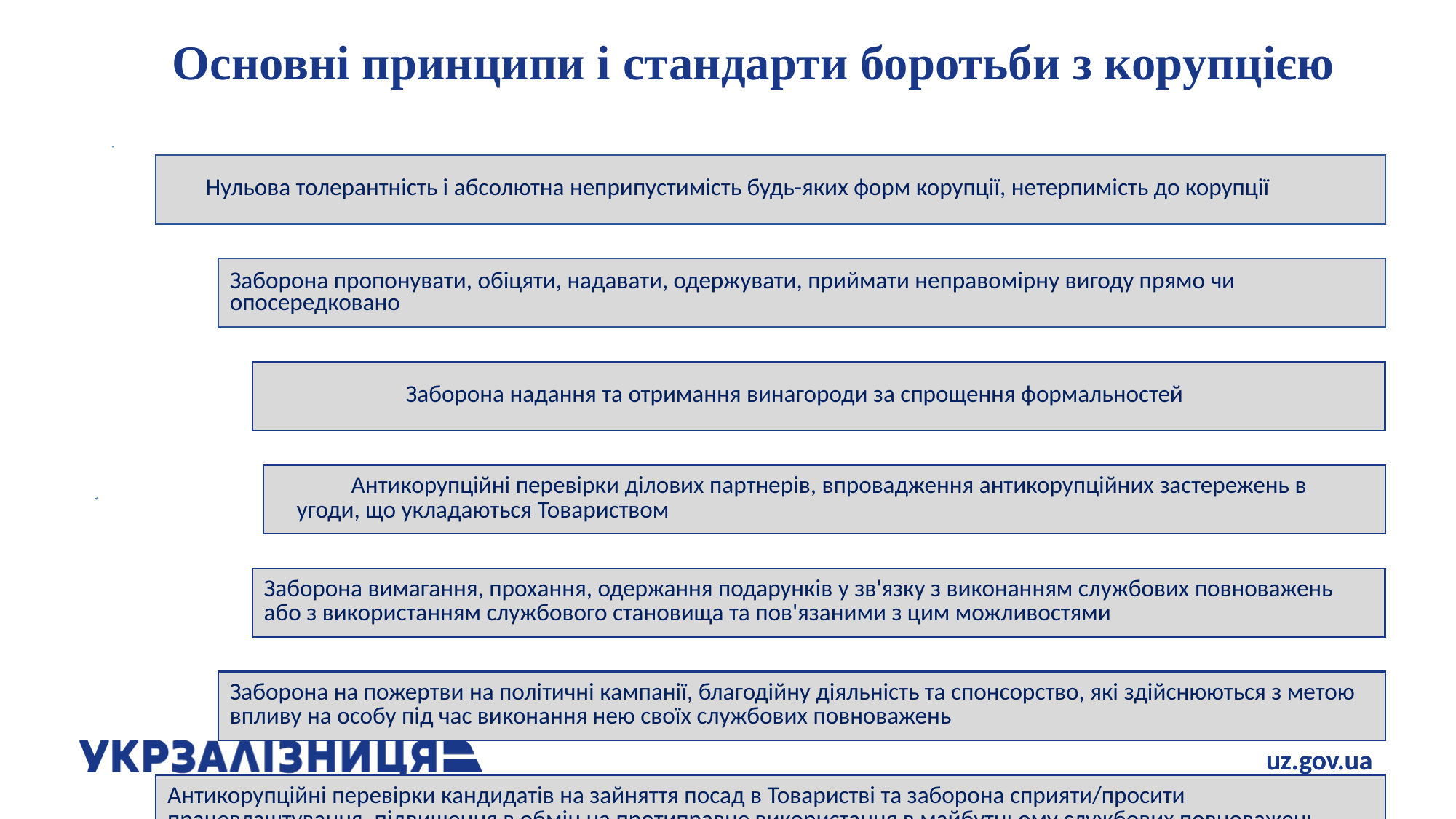

# Основні принципи і стандарти боротьби з корупцією
       Нульова толерантність і абсолютна неприпустимість будь-яких форм корупції, нетерпимість до корупції
Заборона пропонувати, обіцяти, надавати, одержувати, приймати неправомірну вигоду прямо чи опосередковано
                          Заборона надання та отримання винагороди за спрощення формальностей
Заборона вимагання, прохання, одержання подарунків у зв'язку з виконанням службових повноважень або з використанням службового становища та пов'язаними з цим можливостями
Заборона на пожертви на політичні кампанії, благодійну діяльність та спонсорство, які здійснюються з метою впливу на особу під час виконання нею своїх службових повноважень
              Антикорупційні перевірки ділових партнерів, впровадження антикорупційних застережень в                 угоди, що укладаються Товариством